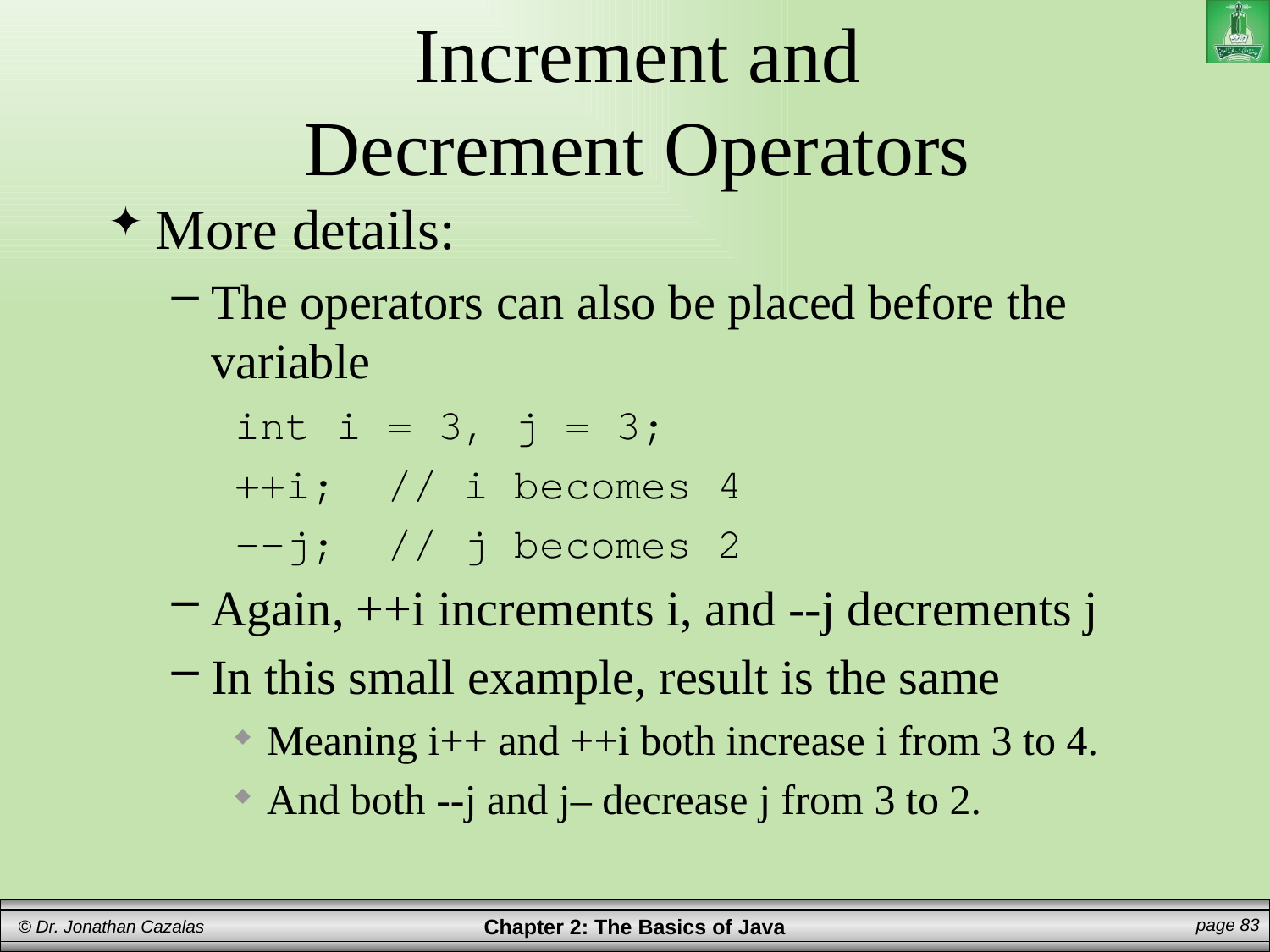

# Increment and Decrement Operators
More details:
The operators can also be placed before the variable
int i = 3, j = 3;
++i;  // i becomes 4
--j;  // j becomes 2
Again, ++i increments i, and --j decrements j
In this small example, result is the same
Meaning i++ and ++i both increase i from 3 to 4.
And both --j and j– decrease j from 3 to 2.